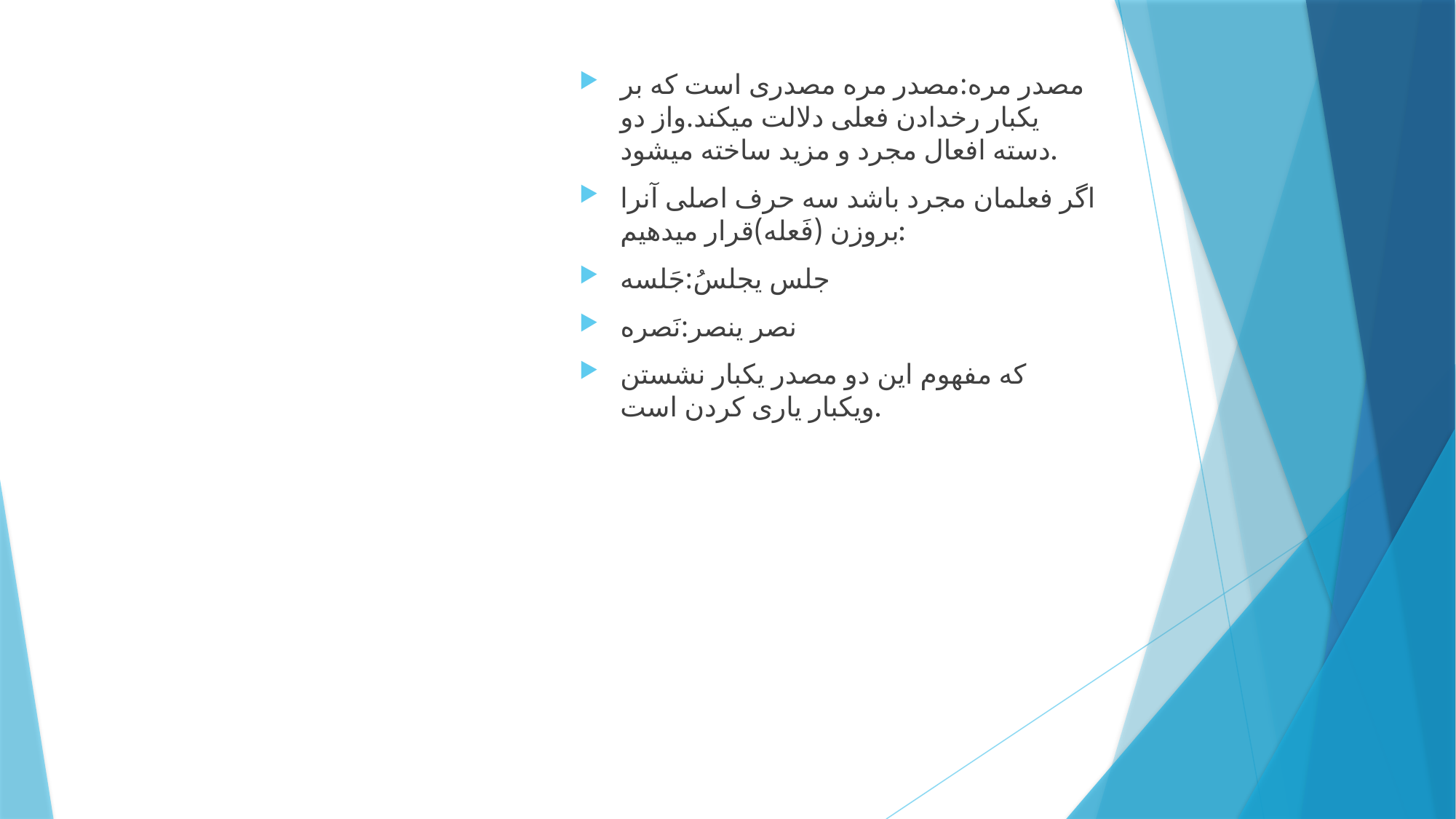

مصدر مره:مصدر مره مصدری است که بر یکبار رخدادن فعلی دلالت میکند.واز دو دسته افعال مجرد و مزید ساخته میشود.
اگر فعلمان مجرد باشد سه حرف اصلی آنرا بروزن (فَعله)قرار میدهیم:
جلس یجلسُ:جَلسه
نصر ینصر:نَصره
که مفهوم این دو مصدر یکبار نشستن ویکبار یاری کردن است.